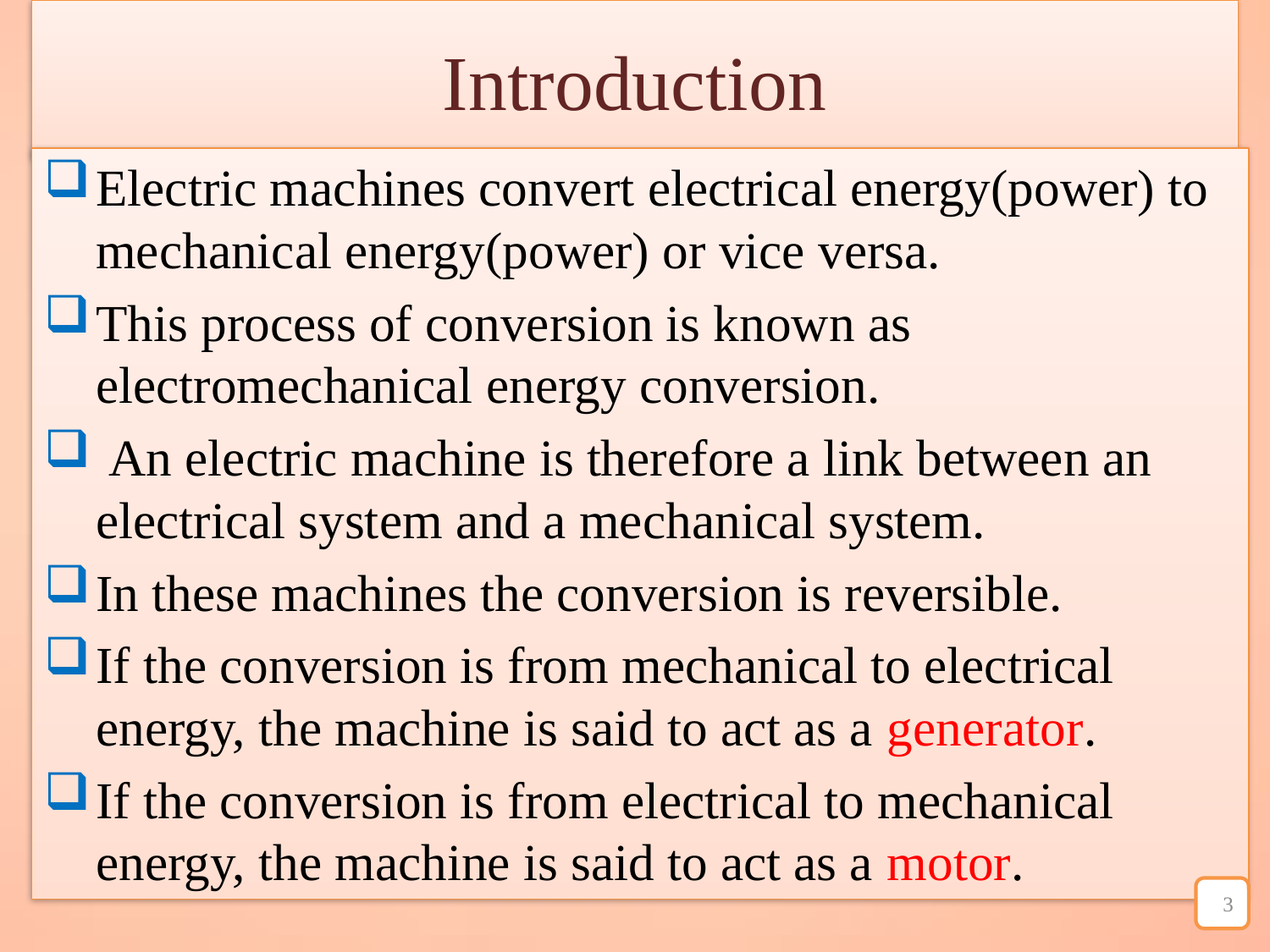

# Introduction
Electric machines convert electrical energy(power) to mechanical energy(power) or vice versa.
This process of conversion is known as electromechanical energy conversion.
 An electric machine is therefore a link between an electrical system and a mechanical system.
In these machines the conversion is reversible.
If the conversion is from mechanical to electrical energy, the machine is said to act as a generator.
If the conversion is from electrical to mechanical energy, the machine is said to act as a motor.
3